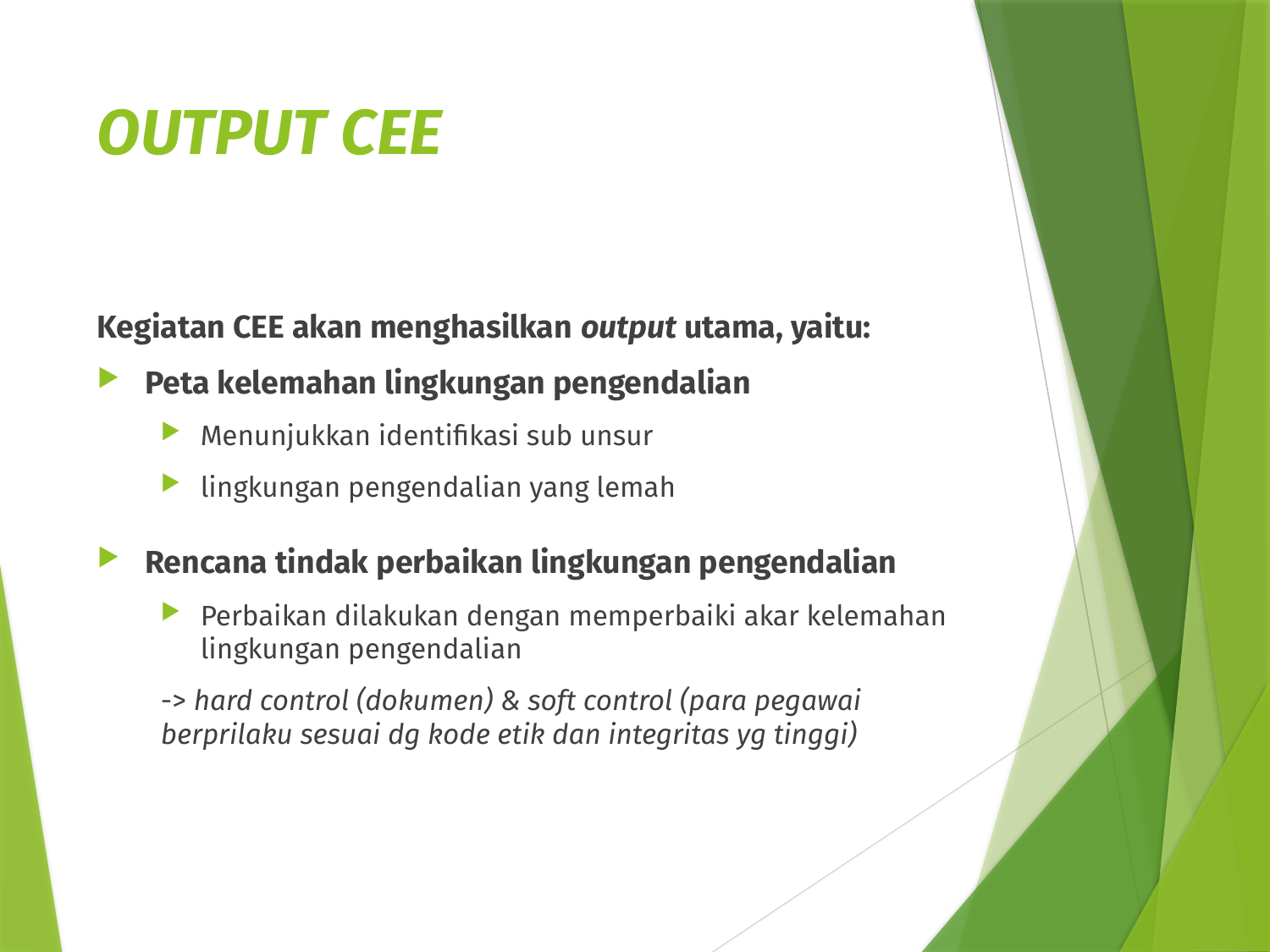

# OUTPUT CEE
Kegiatan CEE akan menghasilkan output utama, yaitu:
Peta kelemahan lingkungan pengendalian
Menunjukkan identifikasi sub unsur
lingkungan pengendalian yang lemah
Rencana tindak perbaikan lingkungan pengendalian
Perbaikan dilakukan dengan memperbaiki akar kelemahan lingkungan pengendalian
-> hard control (dokumen) & soft control (para pegawai berprilaku sesuai dg kode etik dan integritas yg tinggi)